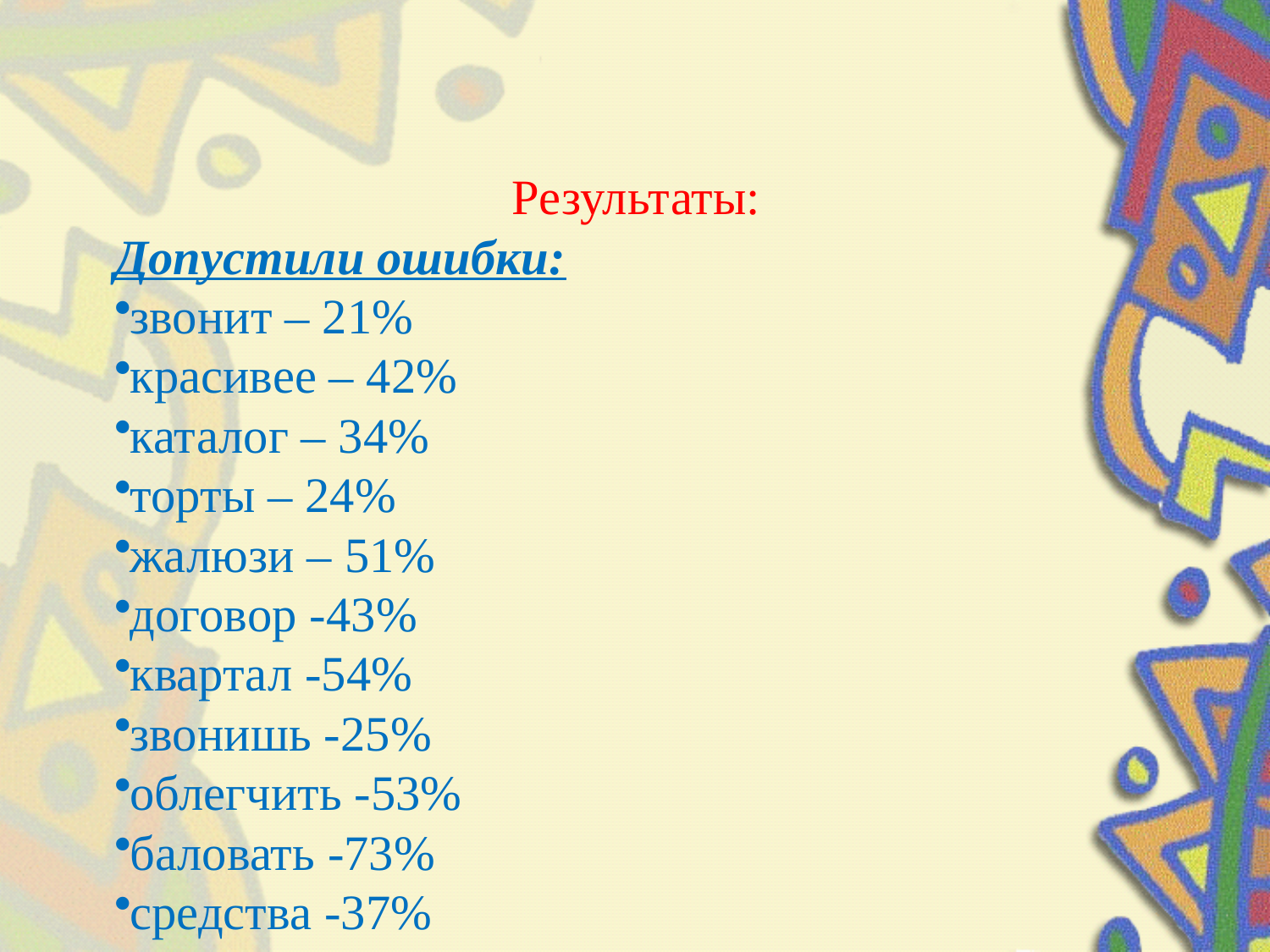

#
Результаты:
Допустили ошибки:
звонит – 21%
красивее – 42%
каталог – 34%
торты – 24%
жалюзи – 51%
договор -43%
квартал -54%
звонишь -25%
облегчить -53%
баловать -73%
средства -37%